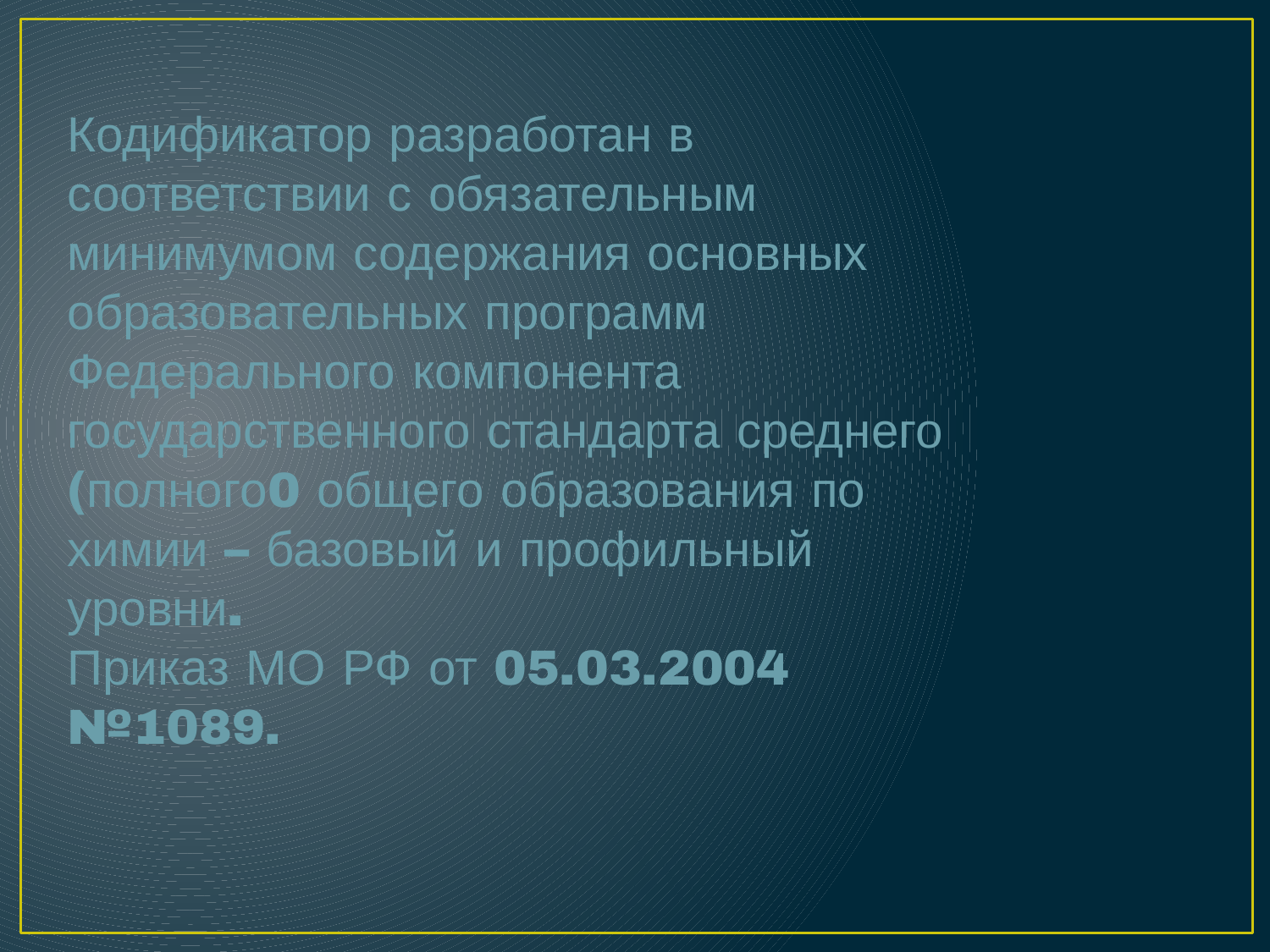

Кодификатор разработан в соответствии с обязательным минимумом содержания основных образовательных программ Федерального компонента государственного стандарта среднего (полного0 общего образования по химии – базовый и профильный уровни.
Приказ МО РФ от 05.03.2004 №1089.